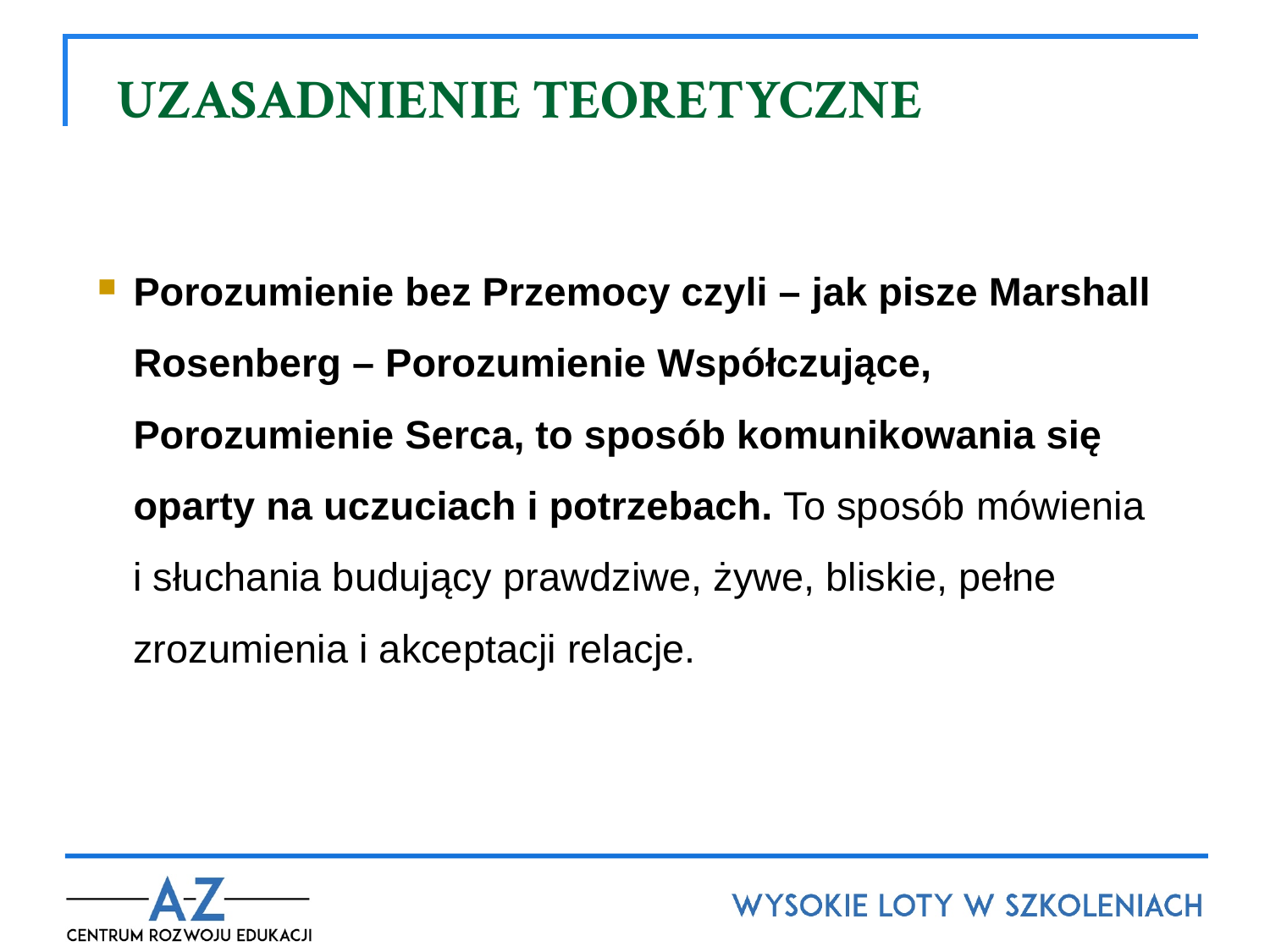

# UZASADNIENIE TEORETYCZNE
Porozumienie bez Przemocy czyli – jak pisze Marshall Rosenberg – Porozumienie Współczujące, Porozumienie Serca, to sposób komunikowania się oparty na uczuciach i potrzebach. To sposób mówienia i słuchania budujący prawdziwe, żywe, bliskie, pełne zrozumienia i akceptacji relacje.